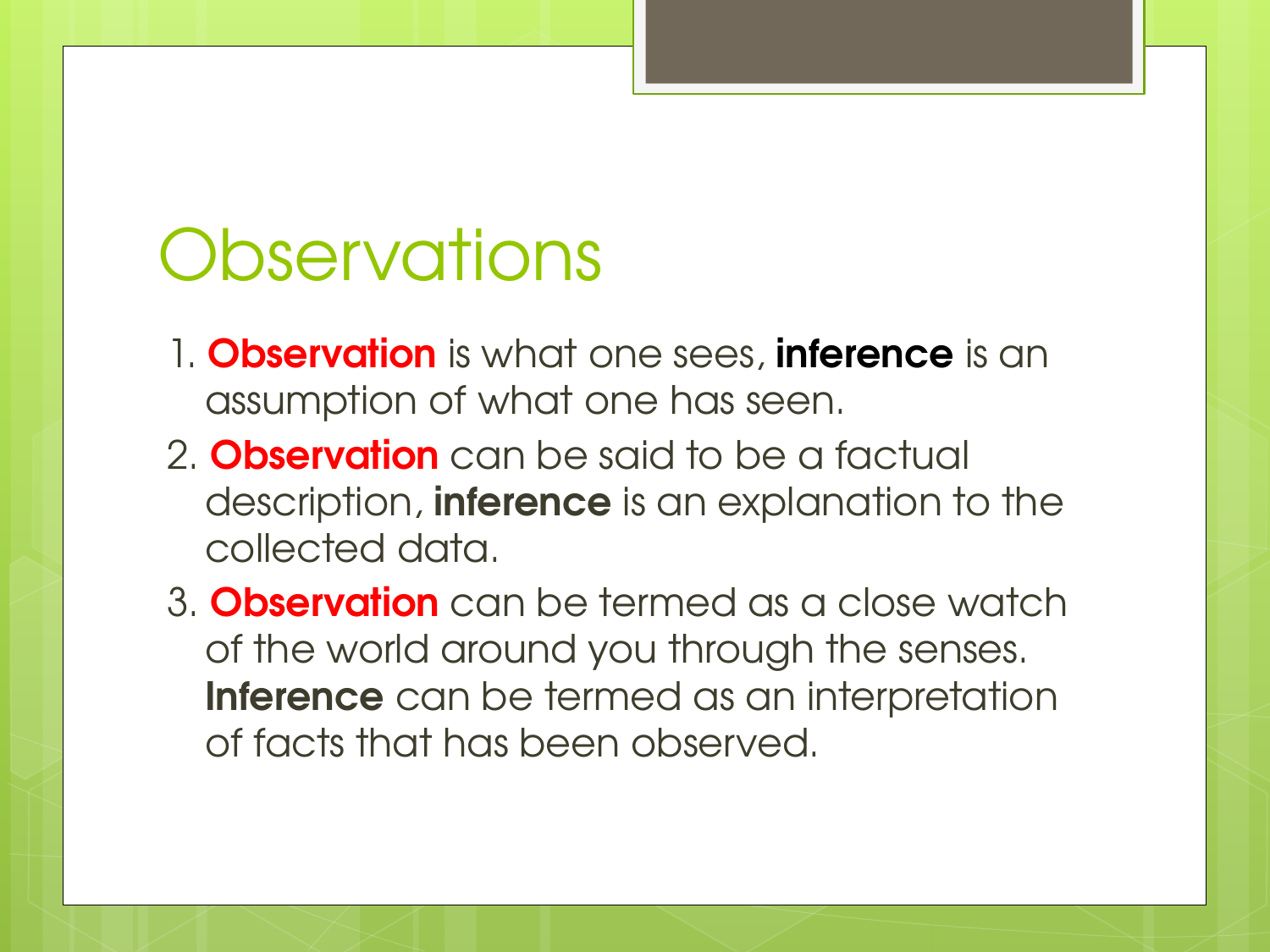

# Observations
1. Observation is what one sees, inference is an assumption of what one has seen.
2. Observation can be said to be a factual description, inference is an explanation to the collected data.
3. Observation can be termed as a close watch of the world around you through the senses. Inference can be termed as an interpretation of facts that has been observed.